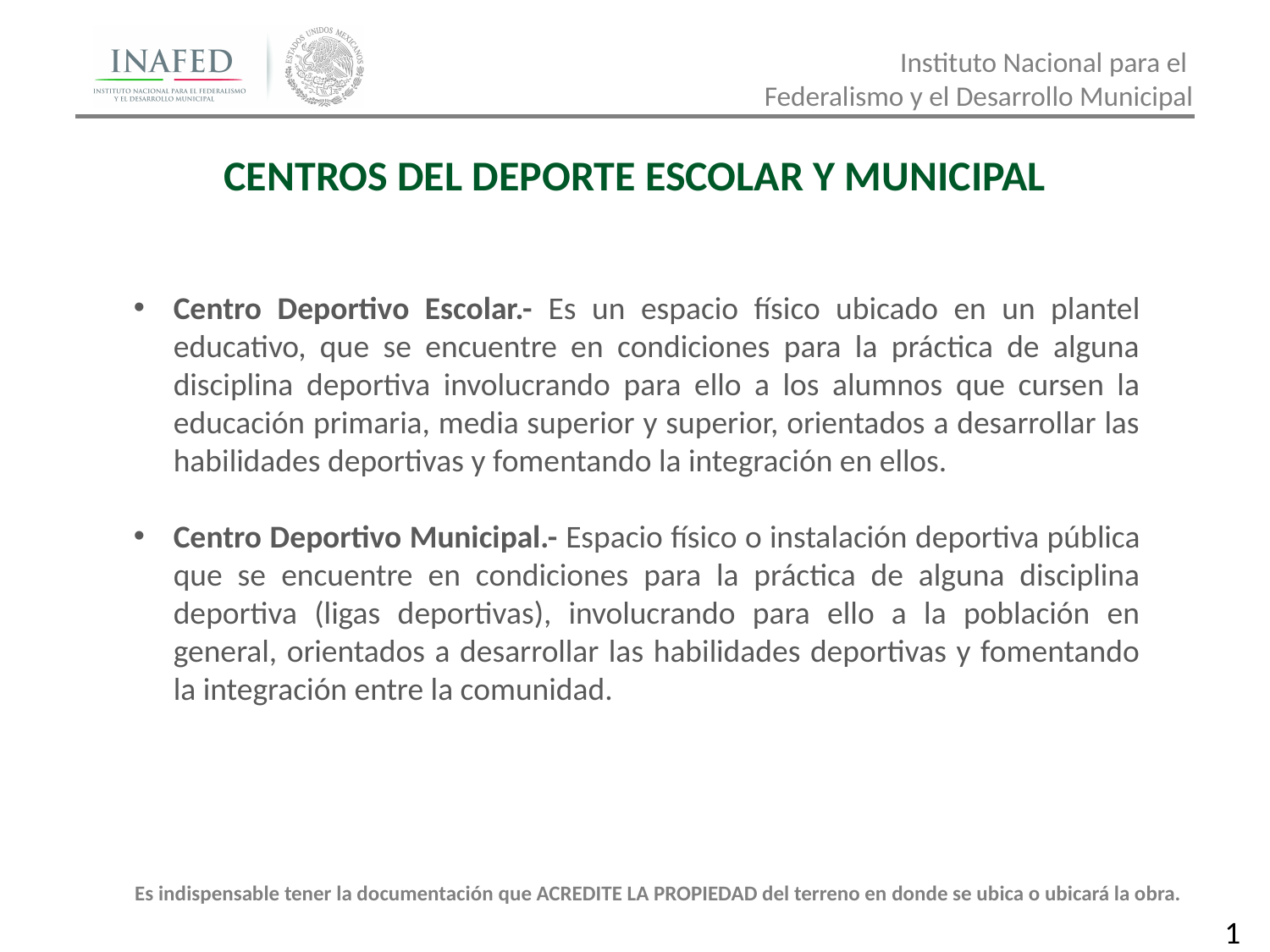

CENTROS DEL DEPORTE ESCOLAR Y MUNICIPAL
Centro Deportivo Escolar.- Es un espacio físico ubicado en un plantel educativo, que se encuentre en condiciones para la práctica de alguna disciplina deportiva involucrando para ello a los alumnos que cursen la educación primaria, media superior y superior, orientados a desarrollar las habilidades deportivas y fomentando la integración en ellos.

Centro Deportivo Municipal.- Espacio físico o instalación deportiva pública que se encuentre en condiciones para la práctica de alguna disciplina deportiva (ligas deportivas), involucrando para ello a la población en general, orientados a desarrollar las habilidades deportivas y fomentando la integración entre la comunidad.
Es indispensable tener la documentación que ACREDITE LA PROPIEDAD del terreno en donde se ubica o ubicará la obra.
1